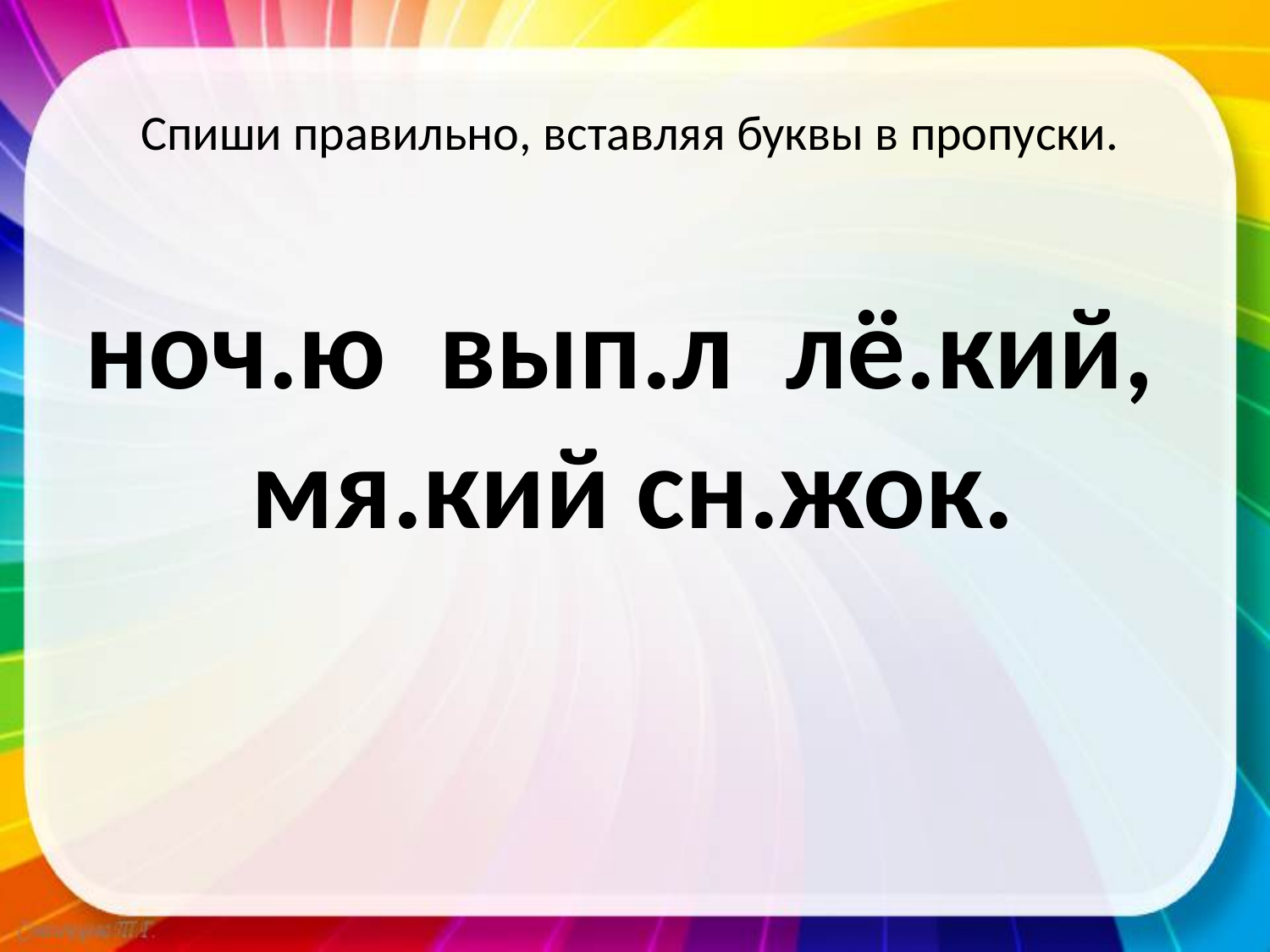

Спиши правильно, вставляя буквы в пропуски.
ноч.ю  вып.л  лё.кий,
 мя.кий сн.жок.